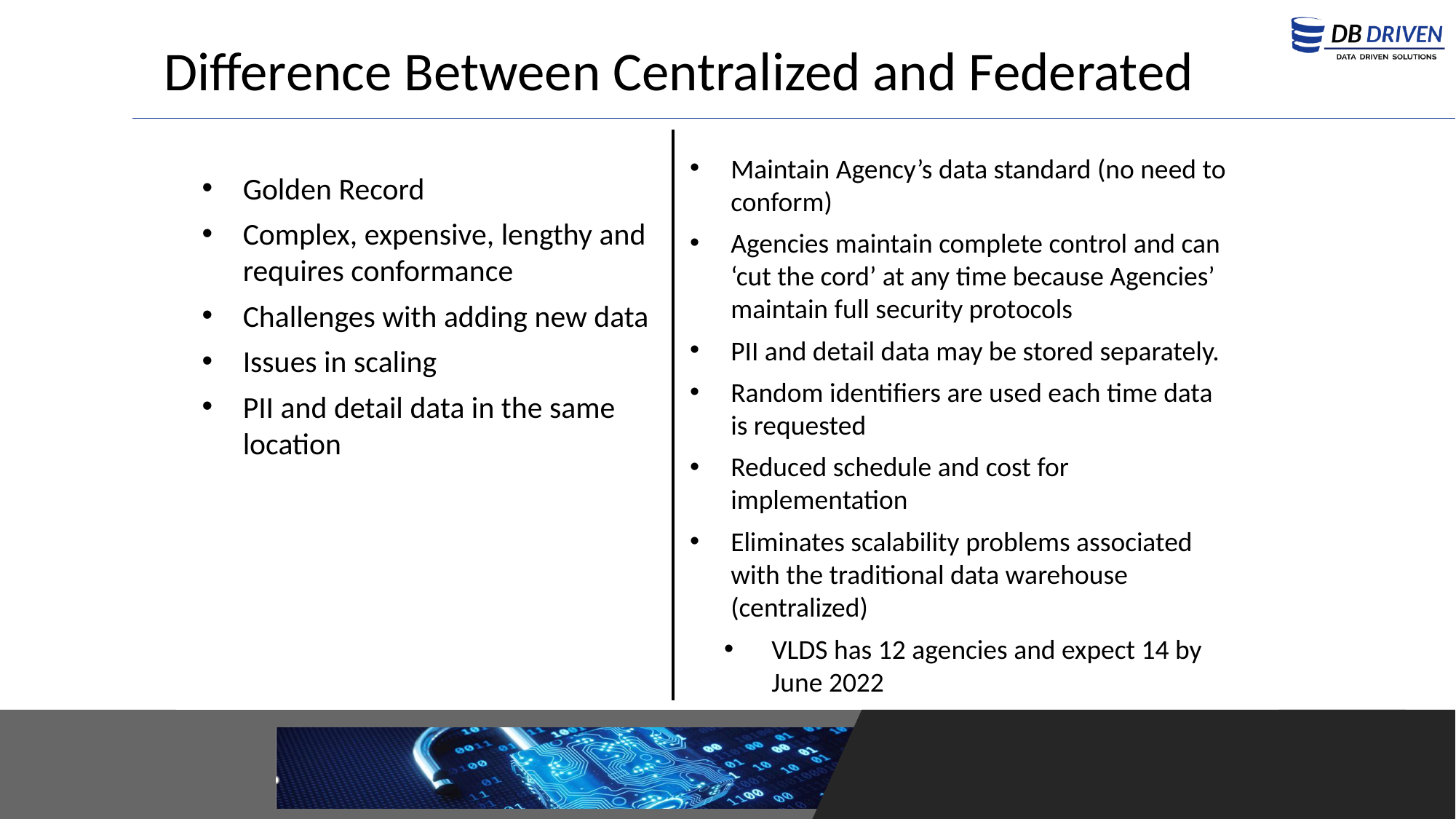

Difference Between Centralized and Federated
Maintain Agency’s data standard (no need to conform)
Agencies maintain complete control and can ‘cut the cord’ at any time because Agencies’ maintain full security protocols
PII and detail data may be stored separately.
Random identifiers are used each time data is requested
Reduced schedule and cost for implementation
Eliminates scalability problems associated with the traditional data warehouse (centralized)
VLDS has 12 agencies and expect 14 by June 2022
Golden Record
Complex, expensive, lengthy and requires conformance
Challenges with adding new data
Issues in scaling
PII and detail data in the same location